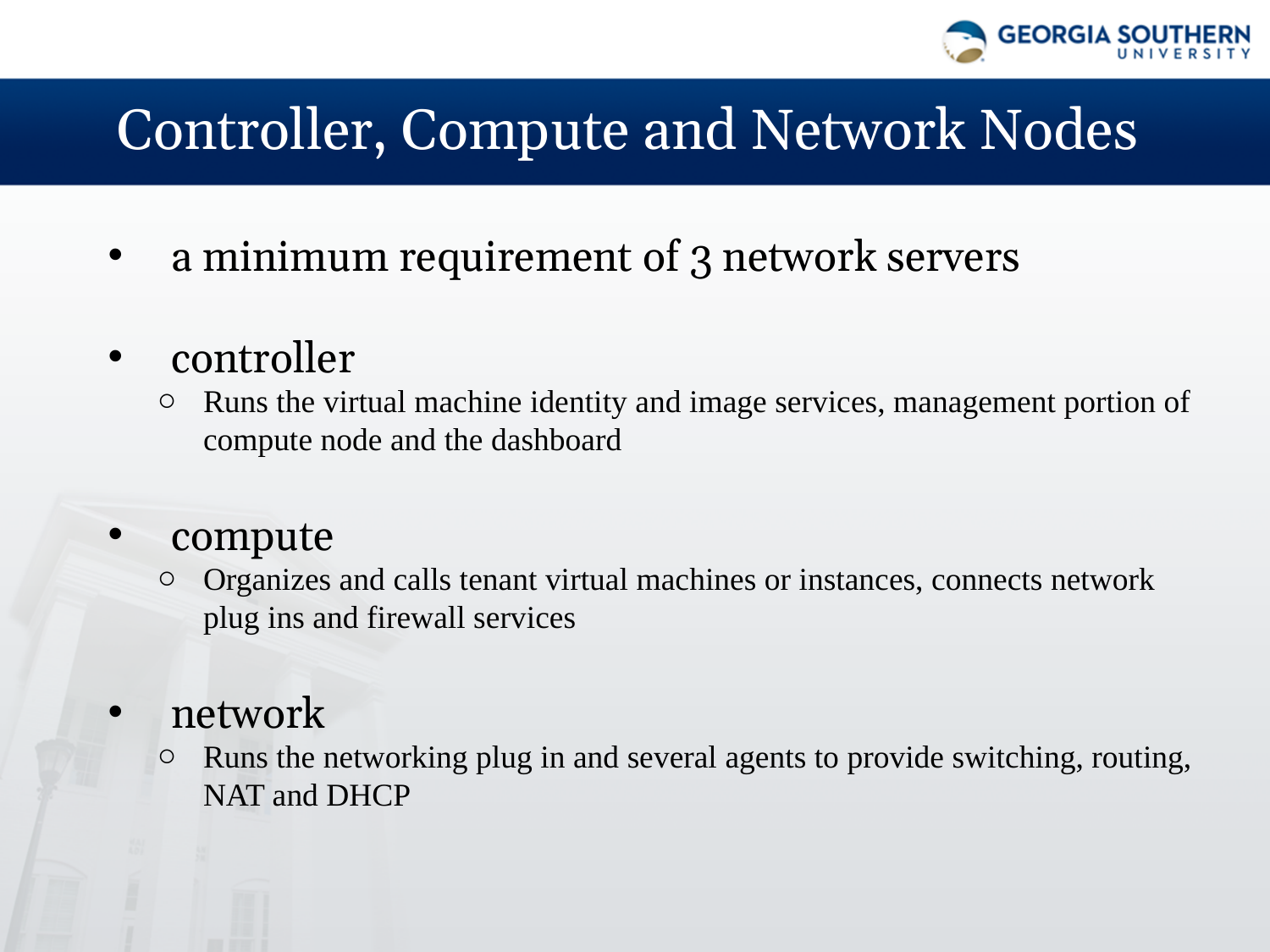

# Controller, Compute and Network Nodes
a minimum requirement of 3 network servers

controller
Runs the virtual machine identity and image services, management portion of compute node and the dashboard

compute
Organizes and calls tenant virtual machines or instances, connects network plug ins and firewall services

network
Runs the networking plug in and several agents to provide switching, routing, NAT and DHCP